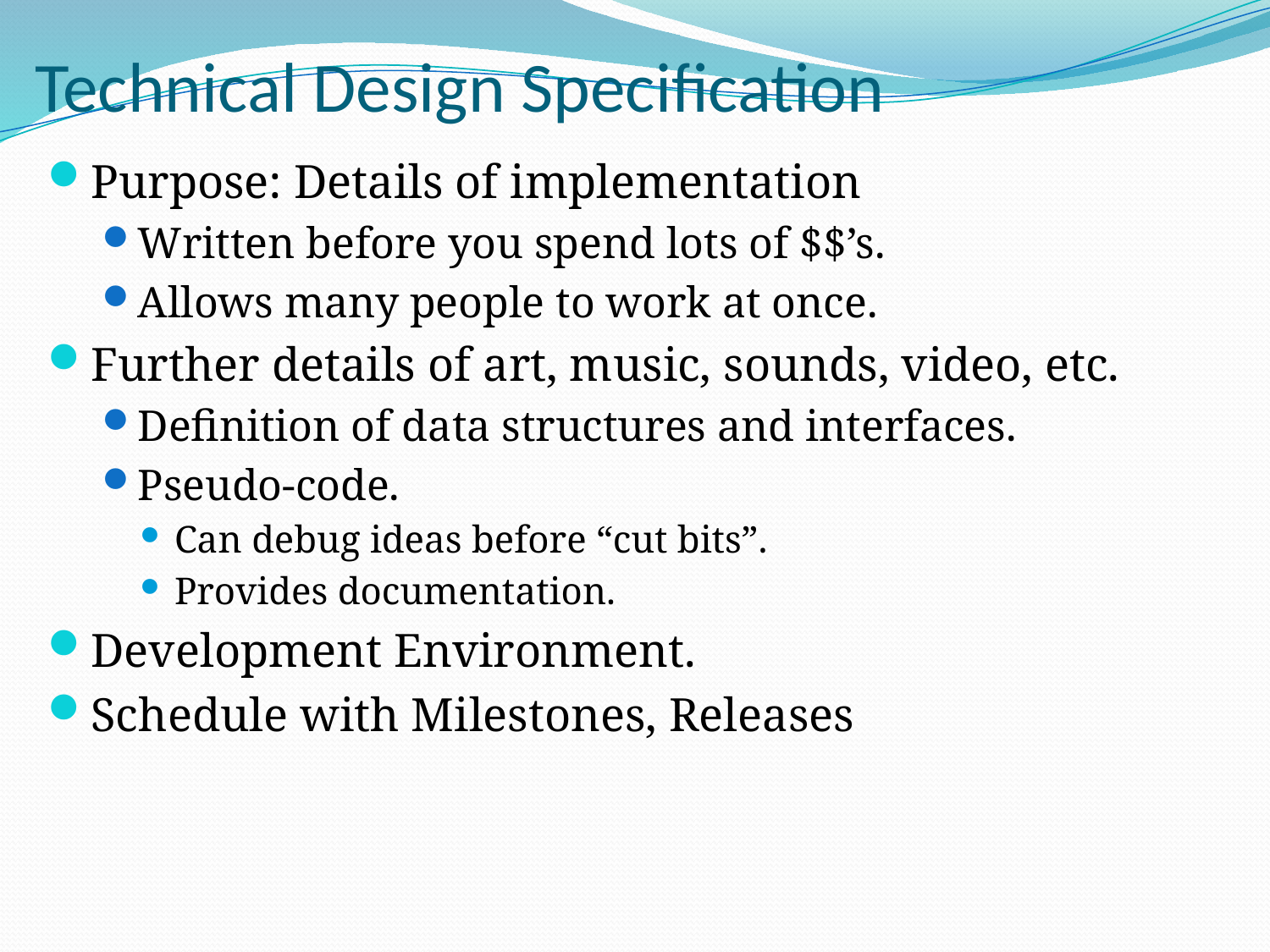

# Technical Design Specification
Purpose: Details of implementation
Written before you spend lots of $$’s.
Allows many people to work at once.
Further details of art, music, sounds, video, etc.
Definition of data structures and interfaces.
Pseudo-code.
Can debug ideas before “cut bits”.
Provides documentation.
Development Environment.
Schedule with Milestones, Releases